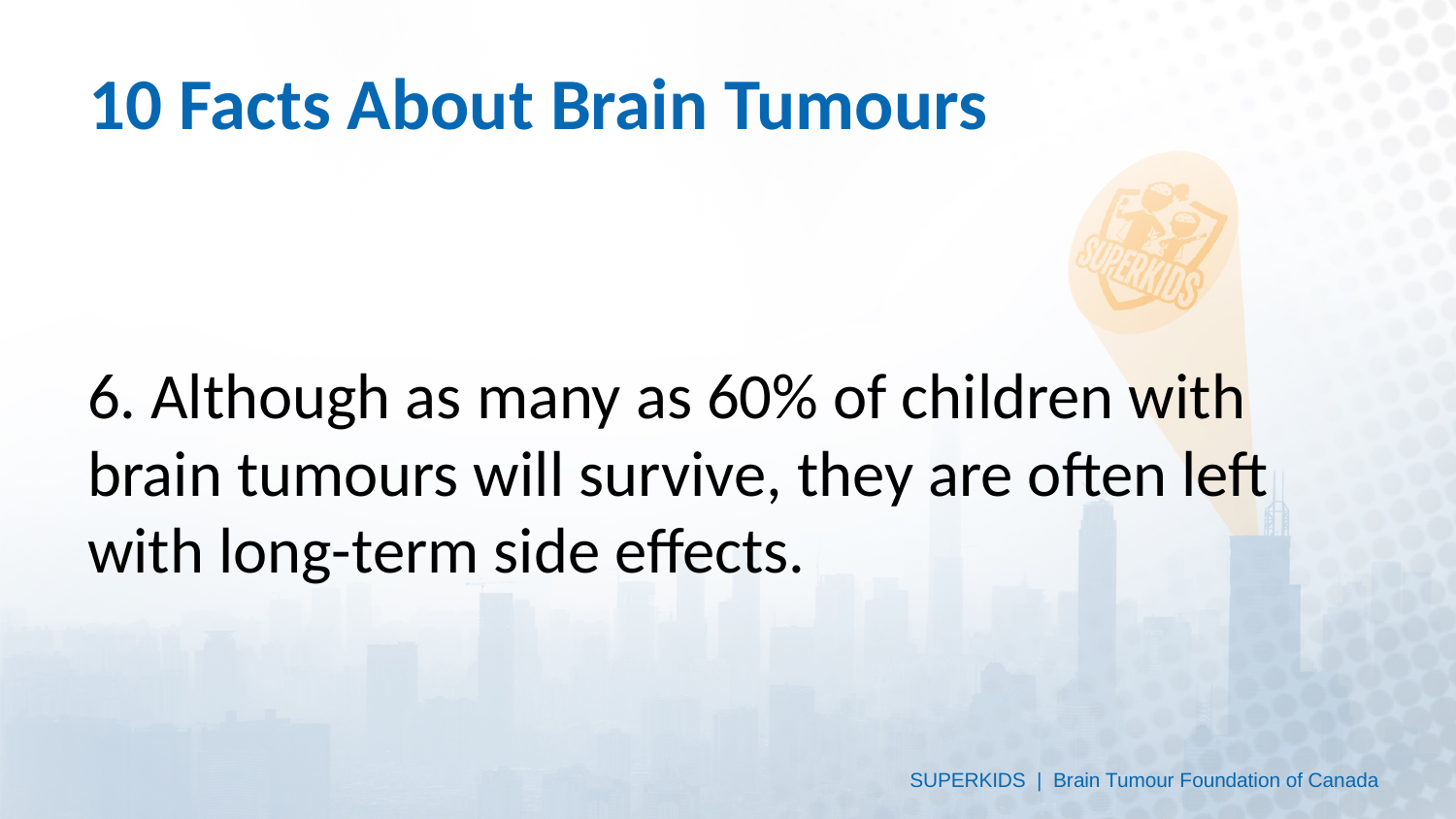

# 10 Facts About Brain Tumours
6. Although as many as 60% of children with brain tumours will survive, they are often left with long-term side effects.